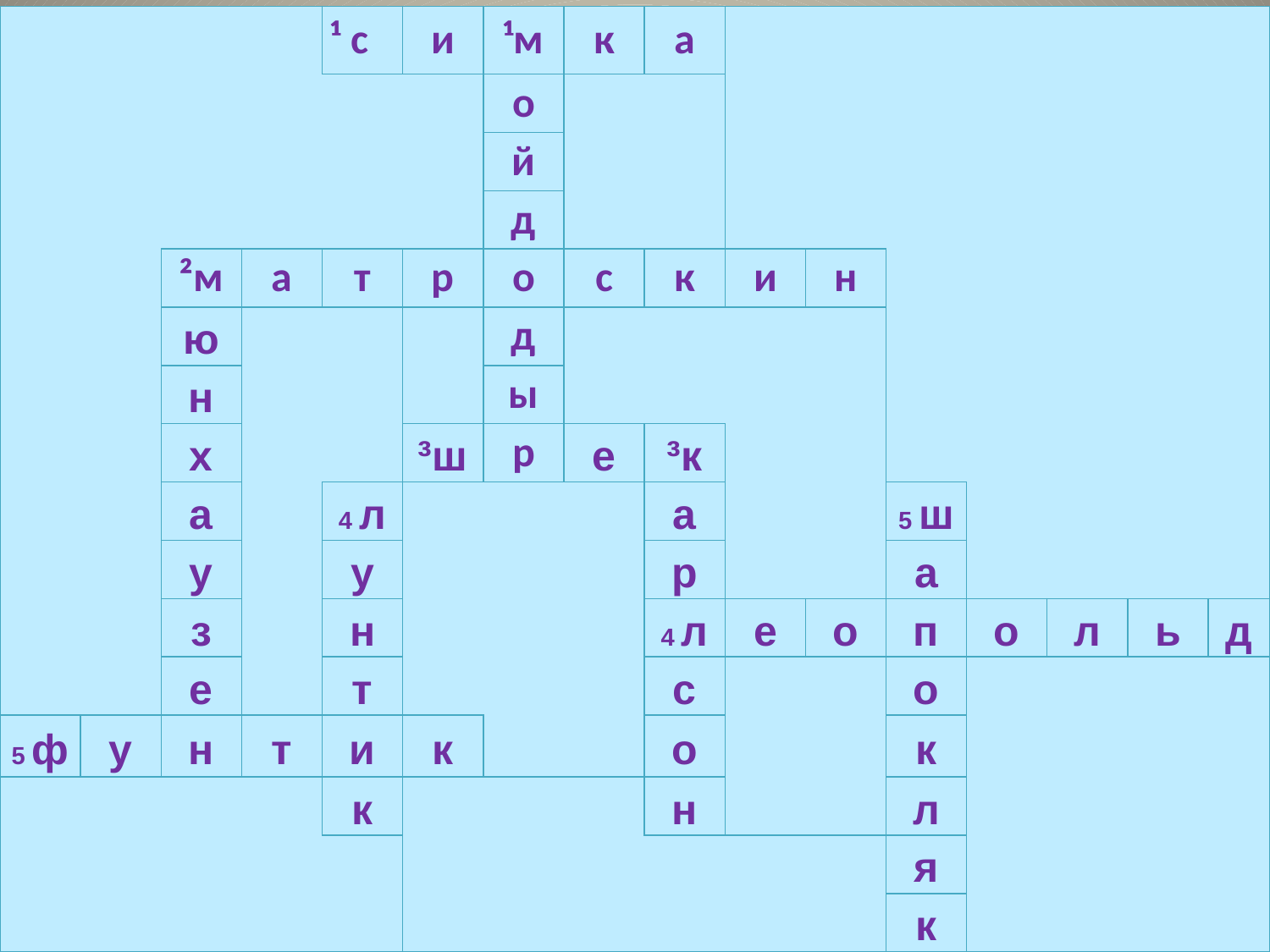

|  |  |  |  | ¹ с | и | ¹м | к | а |  |  |  |  |  |  |  |
| --- | --- | --- | --- | --- | --- | --- | --- | --- | --- | --- | --- | --- | --- | --- | --- |
|  |  |  |  |  |  | о |  |  |  |  |  |  |  |  |  |
|  |  |  |  |  |  | й |  |  |  |  |  |  |  |  |  |
|  |  |  |  |  |  | д |  |  |  |  |  |  |  |  |  |
|  |  | ²м | а | т | р | о | с | к | и | н |  |  |  |  |  |
|  |  | ю |  |  |  | д |  |  |  |  |  |  |  |  |  |
|  |  | н |  |  |  | ы |  |  |  |  |  |  |  |  |  |
|  |  | х |  |  | ³ш | р | е | ³к |  |  |  |  |  |  |  |
|  |  | а |  | 4 л |  |  |  | а |  |  | 5 ш |  |  |  |  |
|  |  | у |  | у |  |  |  | р |  |  | а |  |  |  |  |
|  |  | з |  | н |  |  |  | 4 л | е | о | п | о | л | ь | д |
|  |  | е |  | т |  |  |  | с |  |  | о |  |  |  |  |
| 5 ф | у | н | т | и | к |  |  | о |  |  | к |  |  |  |  |
|  |  |  |  | к |  |  |  | н |  |  | л |  |  |  |  |
|  |  |  |  |  |  |  |  |  |  |  | я |  |  |  |  |
|  |  |  |  |  |  |  |  |  |  |  | к |  |  |  |  |